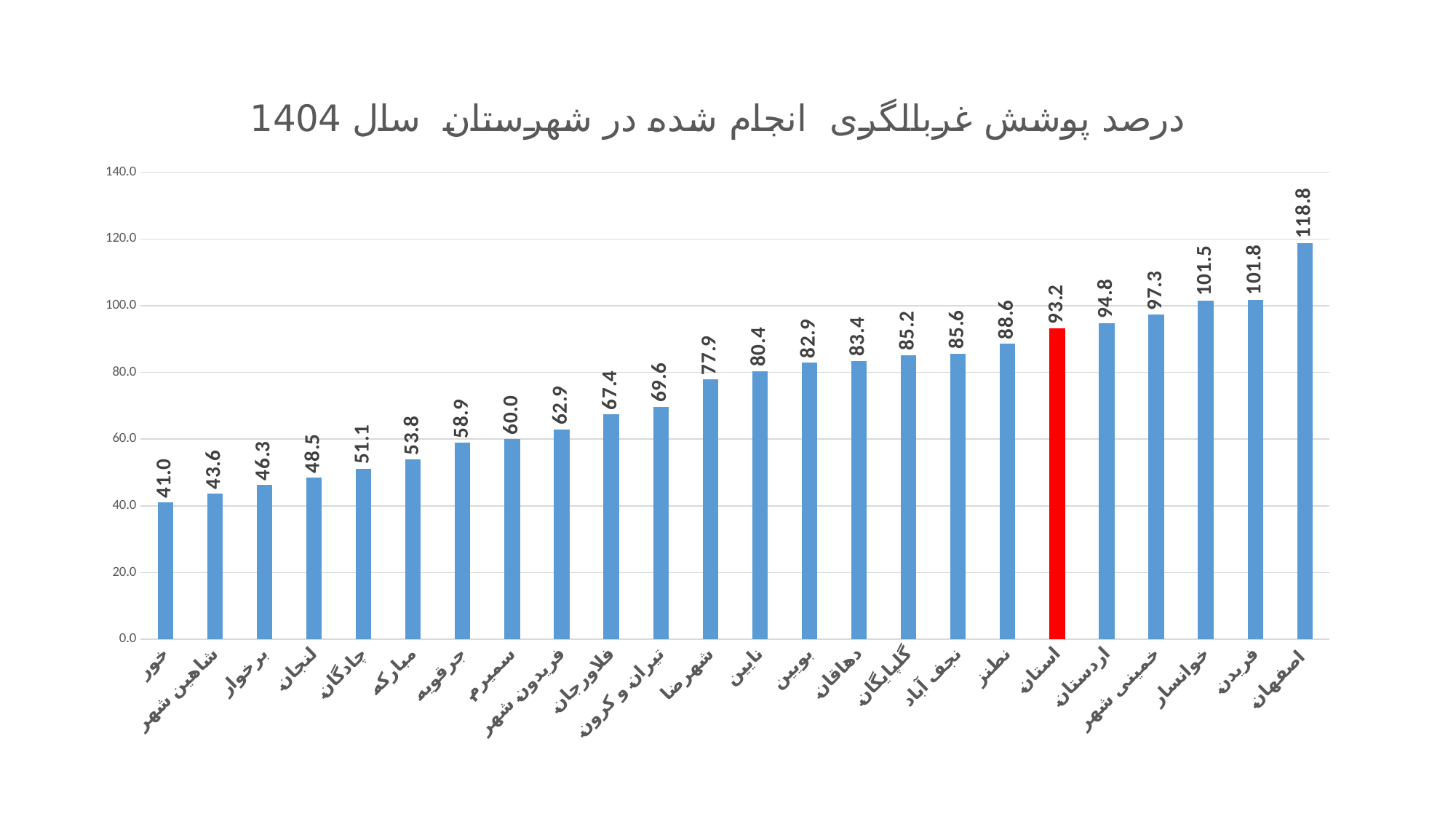

### Chart: درصد پوشش غربالگری  انجام شده در شهرستان  سال 1404

| Category | درصد پوشش |
|---|---|
| خور | 41.0 |
| شاهین شهر | 43.592233009708735 |
| برخوار | 46.30102040816327 |
| لنجان | 48.498942917547566 |
| چادگان | 51.111111111111114 |
| مبارکه | 53.84063173007897 |
| جرقویه | 58.86363636363637 |
| سمیرم | 60.0 |
| فریدون شهر | 62.903225806451616 |
| فلاورجان | 67.4296435272045 |
| تیران و کرون | 69.64769647696477 |
| شهرضا | 77.90782735918069 |
| نایین | 80.38674033149171 |
| بویین | 82.89473684210526 |
| دهاقان | 83.44594594594595 |
| گلپایگان | 85.1528384279476 |
| نجف آباد | 85.5842630651791 |
| نطنز | 88.63049095607235 |
| استان | 93.1803555180755 |
| اردستان | 94.8170731707317 |
| خمینی شهر | 97.28424864212433 |
| خوانسار | 101.53061224489795 |
| فریدن | 101.8140589569161 |
| اصفهان  | 118.82347474559732 |